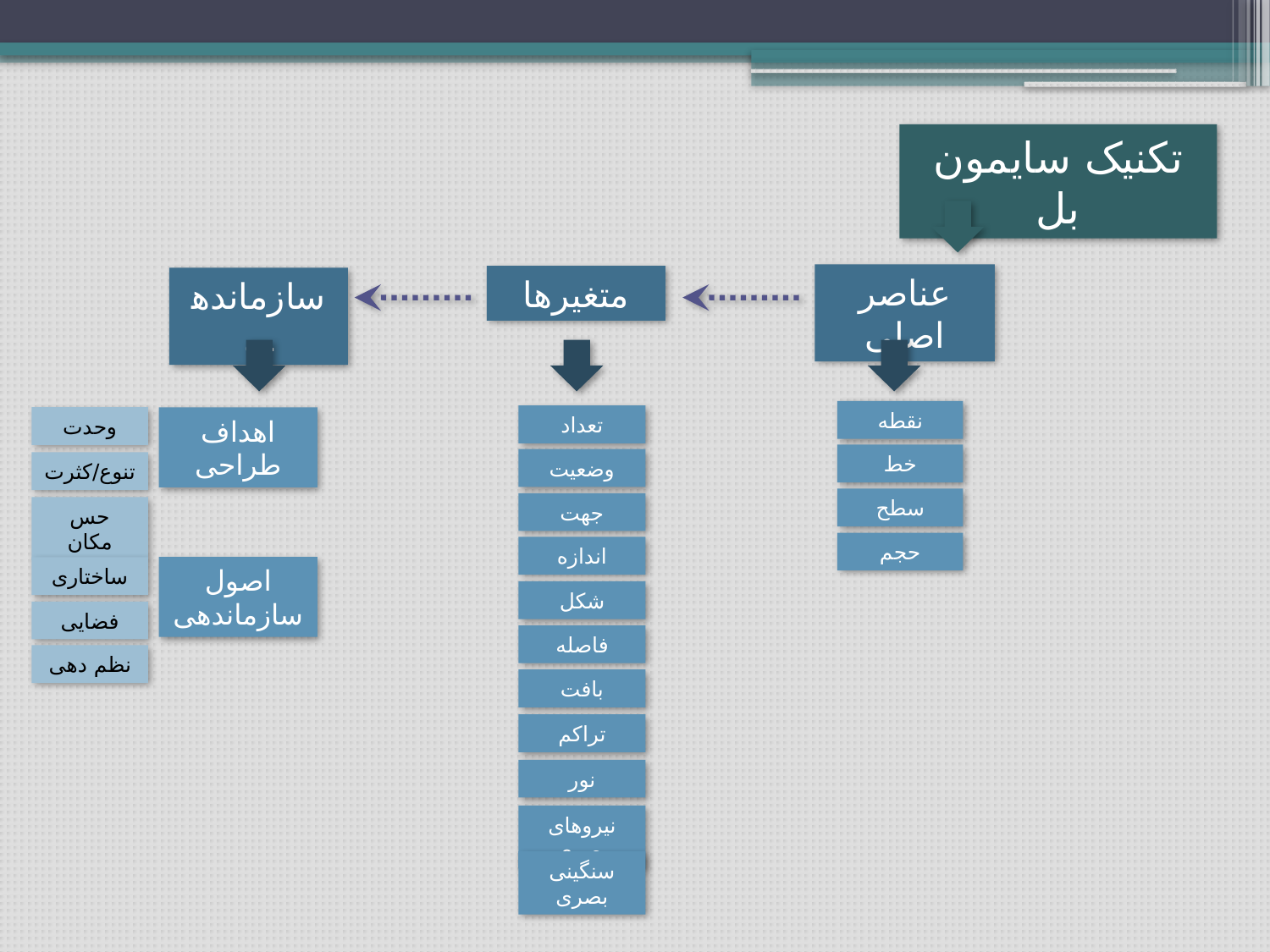

تکنیک سایمون بل

عناصر اصلی
متغیرها
سازماندهی

نقطه
خط
سطح
حجم
تعداد
وضعیت
جهت
اندازه
شکل
فاصله
بافت
تراکم
نور
نیروهای بصری
سنگینی بصری
وحدت
اهداف طراحی
تنوع/کثرت
حس مکان
اصول سازماندهی
ساختاری
فضایی
نظم دهی